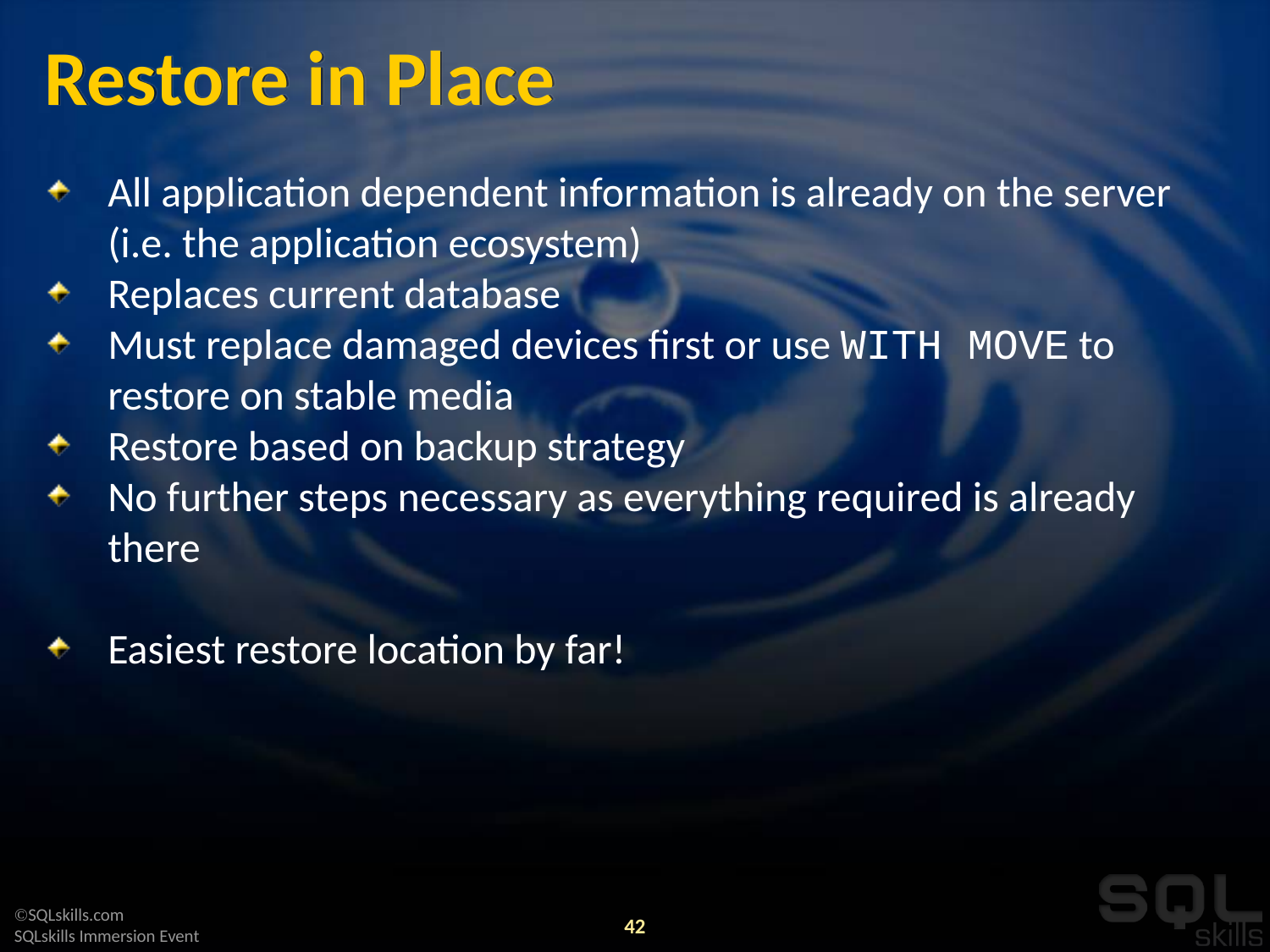

# Restore in Place
All application dependent information is already on the server (i.e. the application ecosystem)
Replaces current database
Must replace damaged devices first or use WITH MOVE to restore on stable media
Restore based on backup strategy
No further steps necessary as everything required is already there

Easiest restore location by far!

42